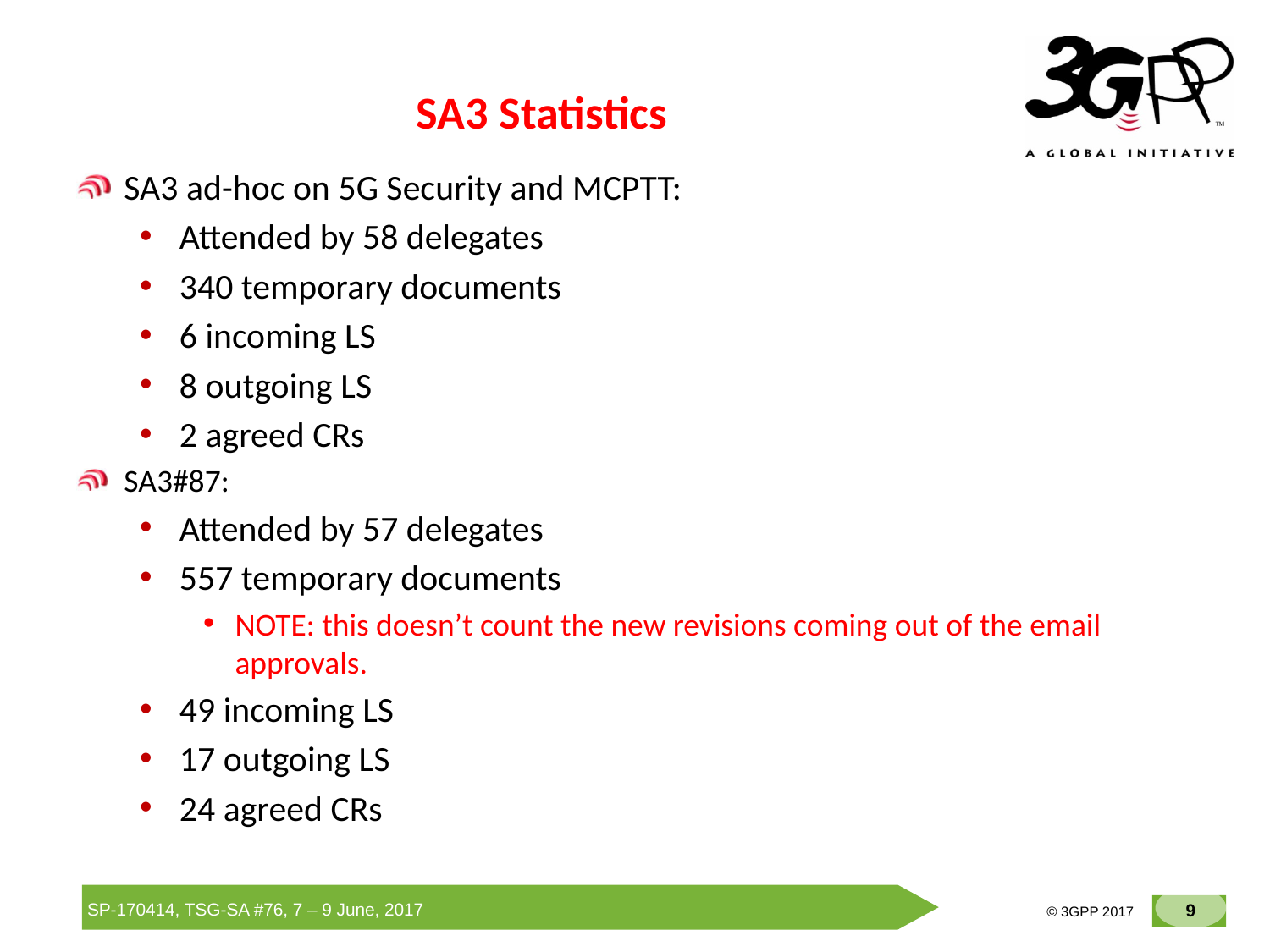

# SA3 Statistics
SA3 ad-hoc on 5G Security and MCPTT:
Attended by 58 delegates
340 temporary documents
6 incoming LS
8 outgoing LS
2 agreed CRs
SA3#87:
Attended by 57 delegates
557 temporary documents
NOTE: this doesn’t count the new revisions coming out of the email approvals.
49 incoming LS
17 outgoing LS
24 agreed CRs